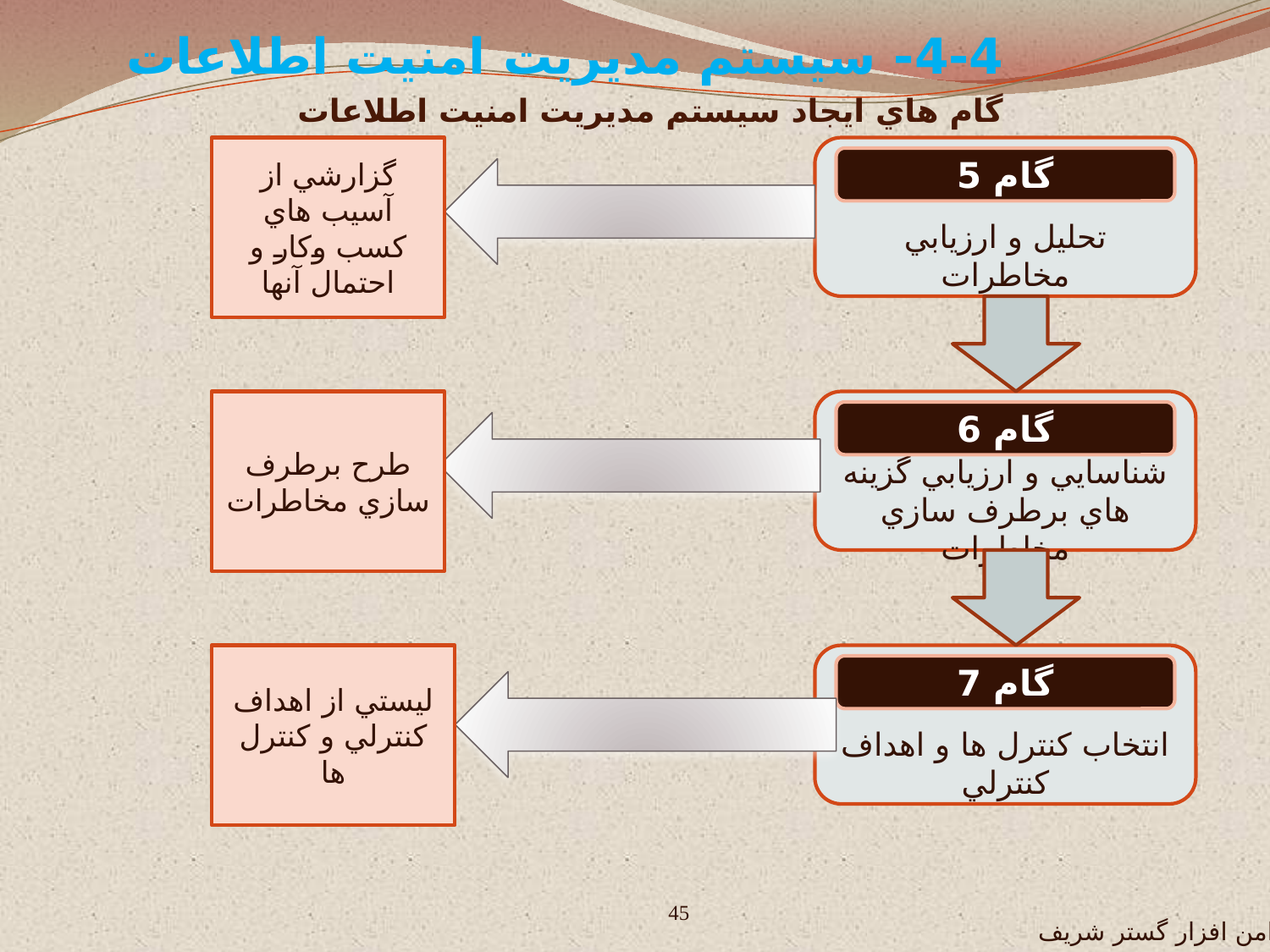

4-4- سيستم مديريت امنيت اطلاعات
گام هاي ايجاد سيستم مديريت امنيت اطلاعات
گزارشي از آسيب هاي کسب وکار و احتمال آنها

تحليل و ارزيابي مخاطرات
گام 5

طرح برطرف سازي مخاطرات

شناسايي و ارزيابي گزينه هاي برطرف سازي مخاطرات
گام 6

ليستي از اهداف کنترلي و کنترل ها

انتخاب کنترل ها و اهداف کنترلي
گام 7